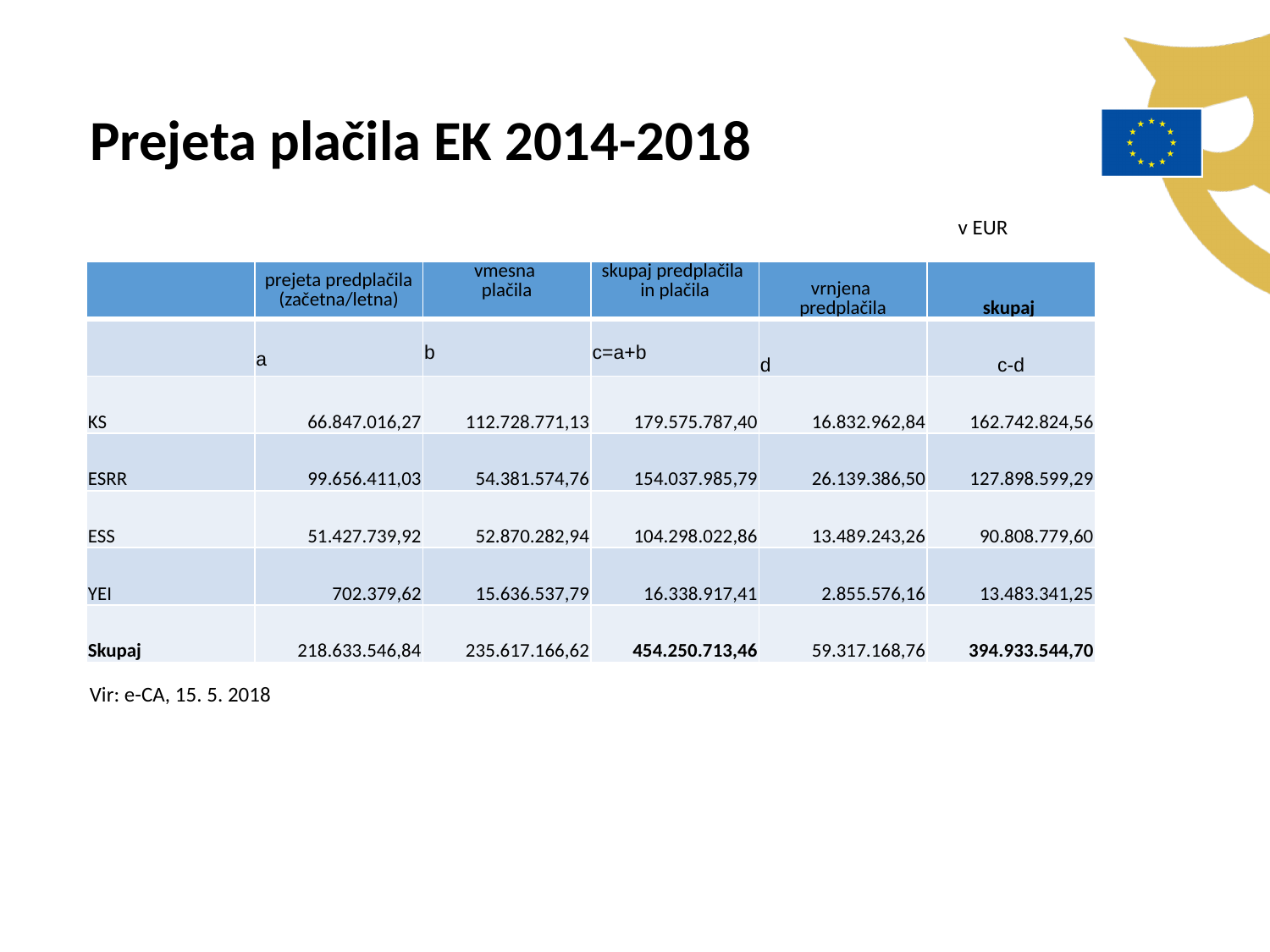

Prejeta plačila EK 2014-2018
v EUR

|  | prejeta predplačila (začetna/letna) | vmesna plačila | skupaj predplačila in plačila | vrnjena predplačila | skupaj |
| --- | --- | --- | --- | --- | --- |
|  | a | b | c=a+b | d | c-d |
| KS | 66.847.016,27 | 112.728.771,13 | 179.575.787,40 | 16.832.962,84 | 162.742.824,56 |
| ESRR | 99.656.411,03 | 54.381.574,76 | 154.037.985,79 | 26.139.386,50 | 127.898.599,29 |
| ESS | 51.427.739,92 | 52.870.282,94 | 104.298.022,86 | 13.489.243,26 | 90.808.779,60 |
| YEI | 702.379,62 | 15.636.537,79 | 16.338.917,41 | 2.855.576,16 | 13.483.341,25 |
| Skupaj | 218.633.546,84 | 235.617.166,62 | 454.250.713,46 | 59.317.168,76 | 394.933.544,70 |
Vir: e-CA, 15. 5. 2018